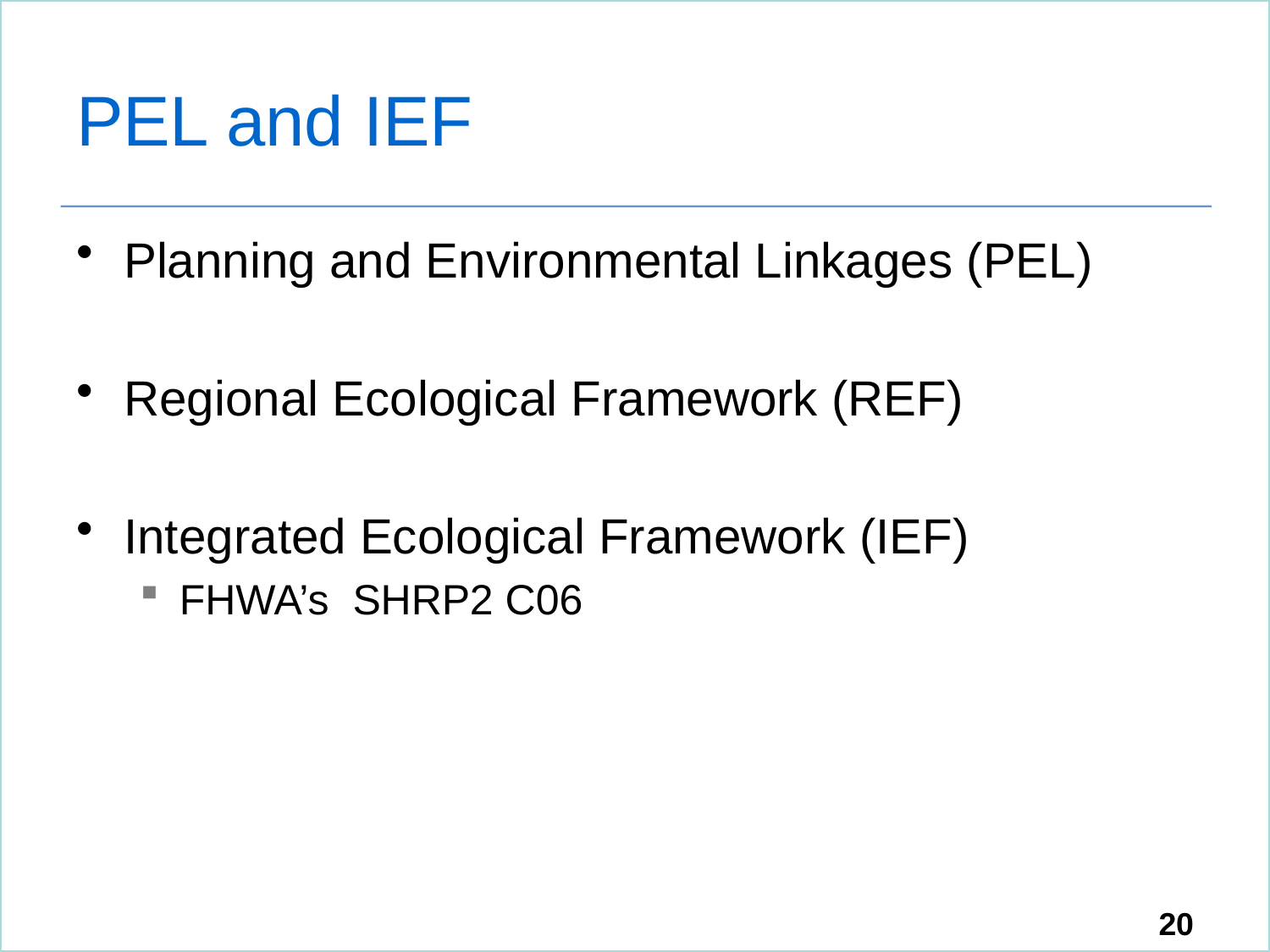

# PEL and IEF
Planning and Environmental Linkages (PEL)

Regional Ecological Framework (REF)

Integrated Ecological Framework (IEF)
FHWA’s  SHRP2 C06

20